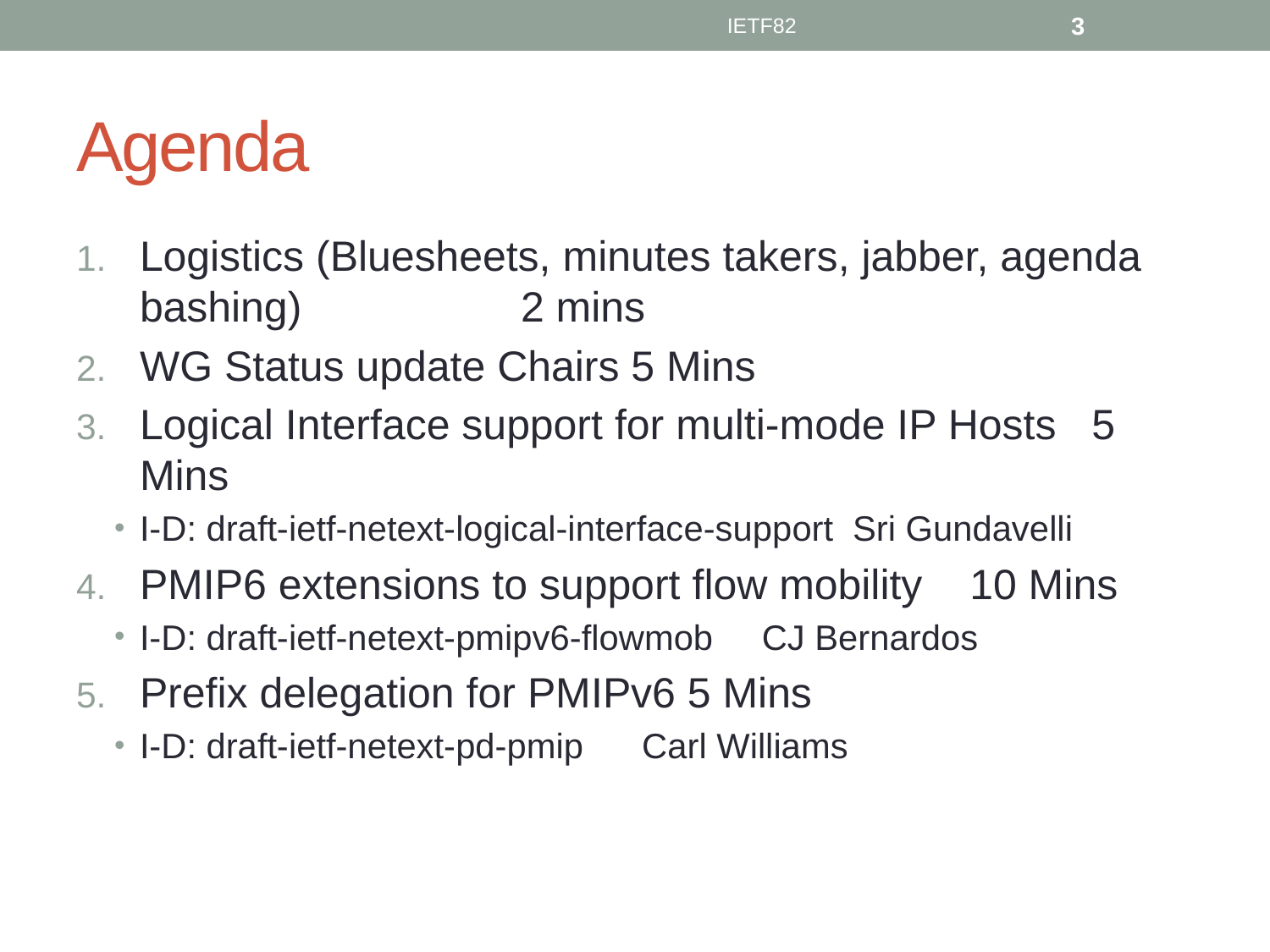

IETF82
3
# Agenda
Logistics (Bluesheets, minutes takers, jabber, agenda bashing) 		2 mins
WG Status update Chairs 5 Mins
Logical Interface support for multi-mode IP Hosts   5 Mins
I-D: draft-ietf-netext-logical-interface-support  Sri Gundavelli
PMIP6 extensions to support flow mobility    10 Mins
I-D: draft-ietf-netext-pmipv6-flowmob     CJ Bernardos
Prefix delegation for PMIPv6 5 Mins
I-D: draft-ietf-netext-pd-pmip      Carl Williams